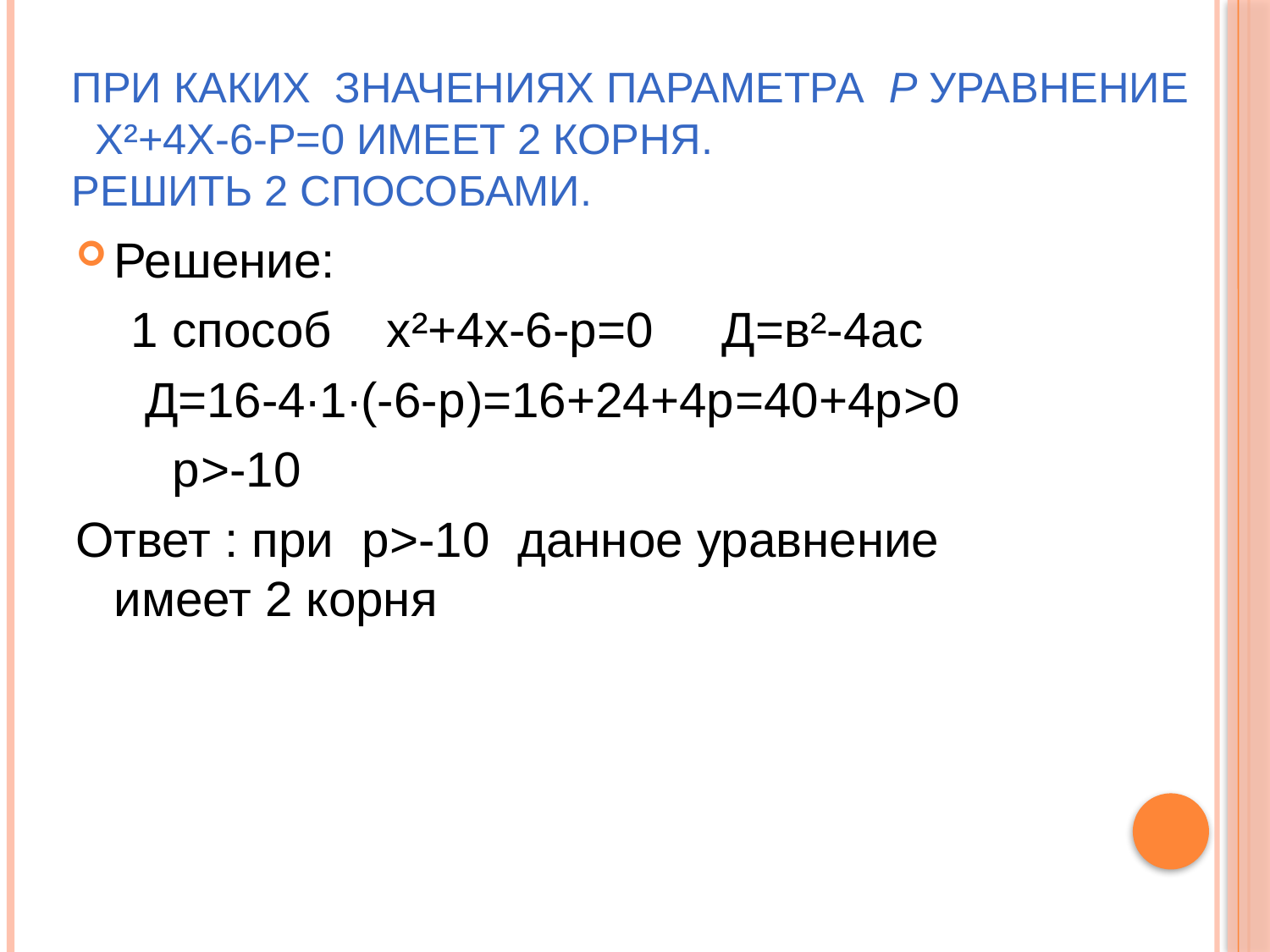

# При каких  значениях параметра  р уравнение х²+4х-6-р=0 имеет 2 корня. Решить 2 способами.
Решение:
    1 способ    х²+4х-6-р=0     Д=в²-4ас
     Д=16-4·1·(-6-p)=16+24+4p=40+4p>0
       p>-10
Ответ : при  p>-10  данное уравнение имеет 2 корня